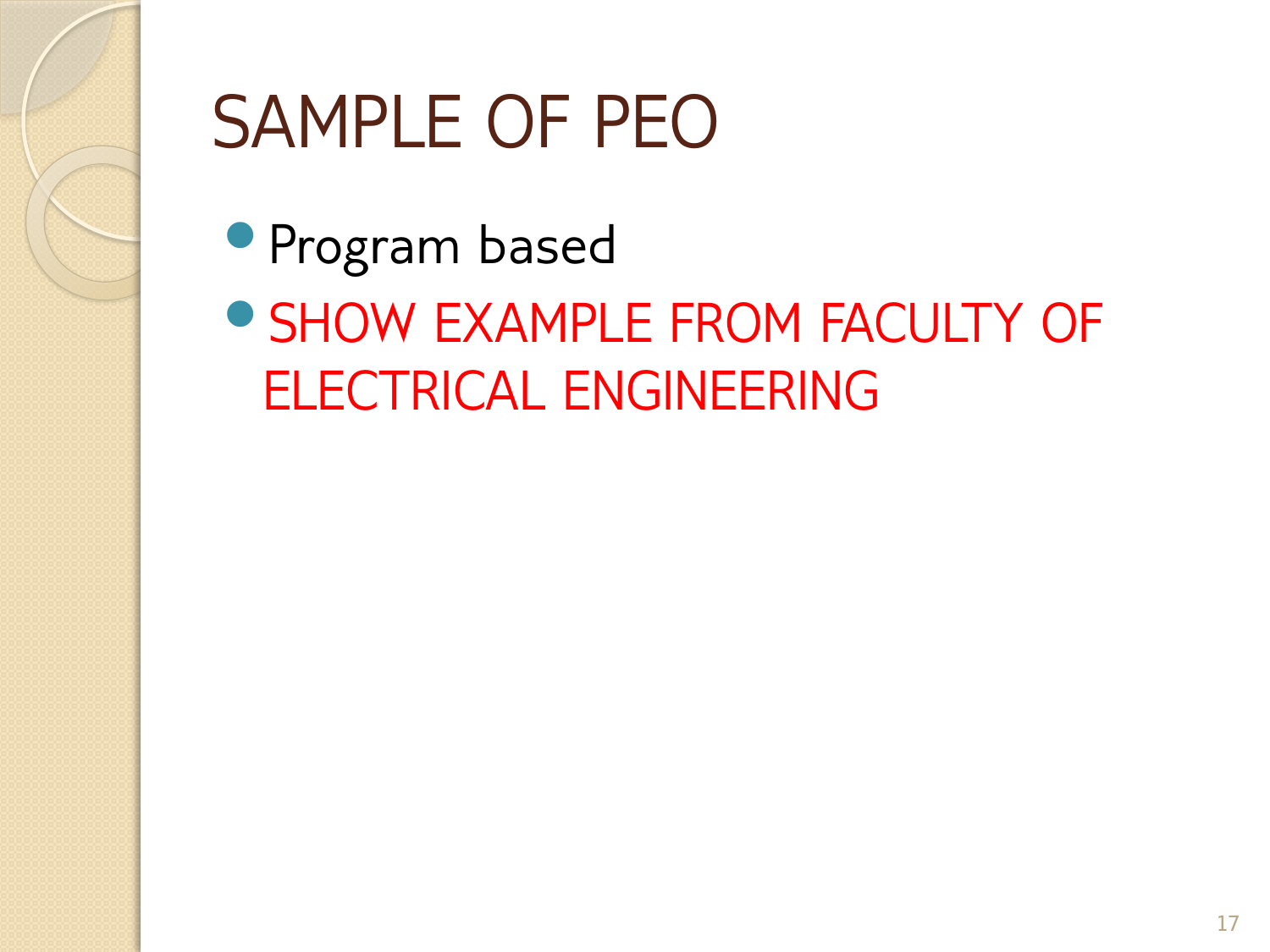

# SAMPLE OF PEO
Program based
SHOW EXAMPLE FROM FACULTY OF ELECTRICAL ENGINEERING
17